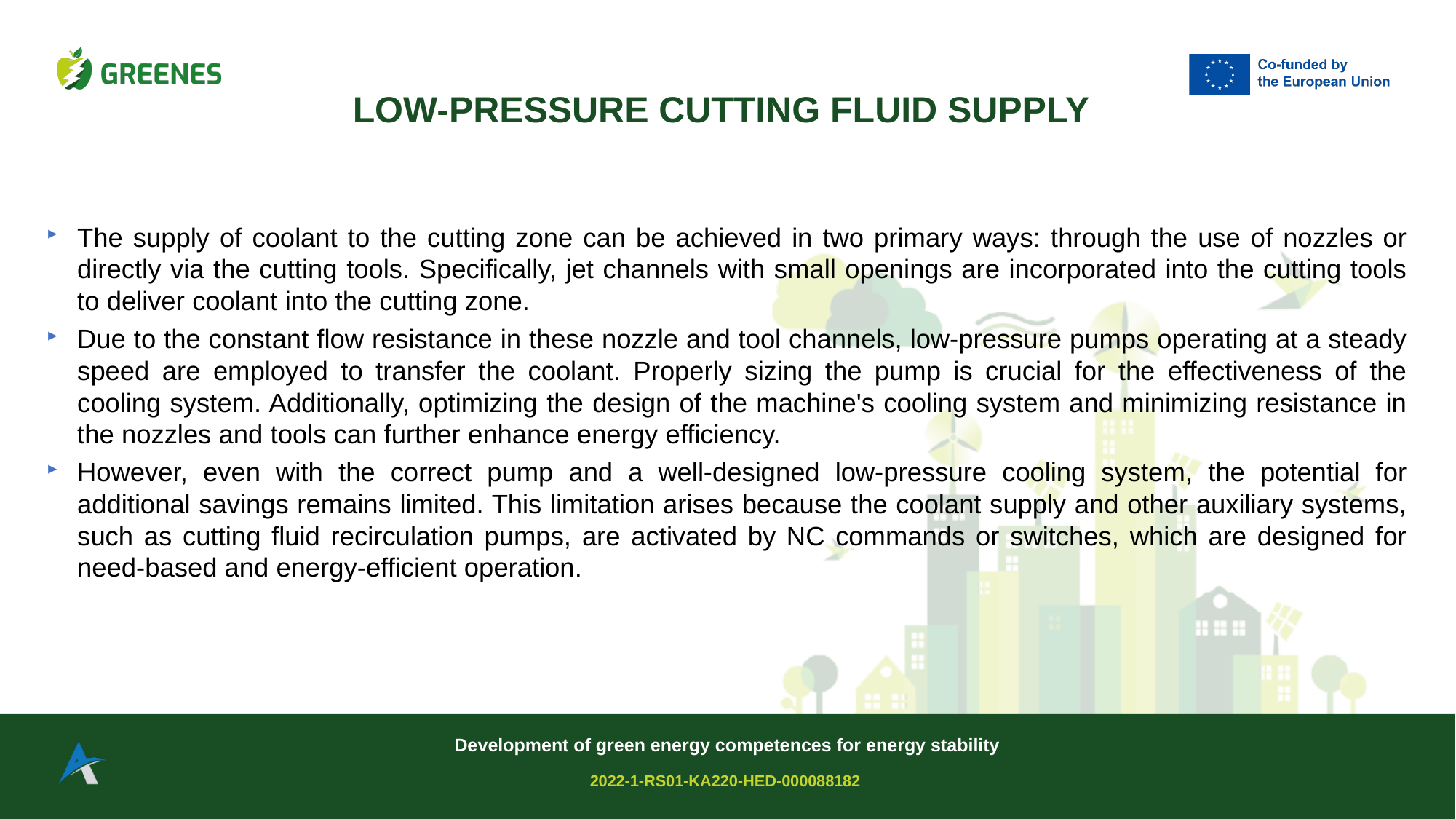

LOW-PRESSURE CUTTING FLUID SUPPLY
The supply of coolant to the cutting zone can be achieved in two primary ways: through the use of nozzles or directly via the cutting tools. Specifically, jet channels with small openings are incorporated into the cutting tools to deliver coolant into the cutting zone.
Due to the constant flow resistance in these nozzle and tool channels, low-pressure pumps operating at a steady speed are employed to transfer the coolant. Properly sizing the pump is crucial for the effectiveness of the cooling system. Additionally, optimizing the design of the machine's cooling system and minimizing resistance in the nozzles and tools can further enhance energy efficiency.
However, even with the correct pump and a well-designed low-pressure cooling system, the potential for additional savings remains limited. This limitation arises because the coolant supply and other auxiliary systems, such as cutting fluid recirculation pumps, are activated by NC commands or switches, which are designed for need-based and energy-efficient operation.